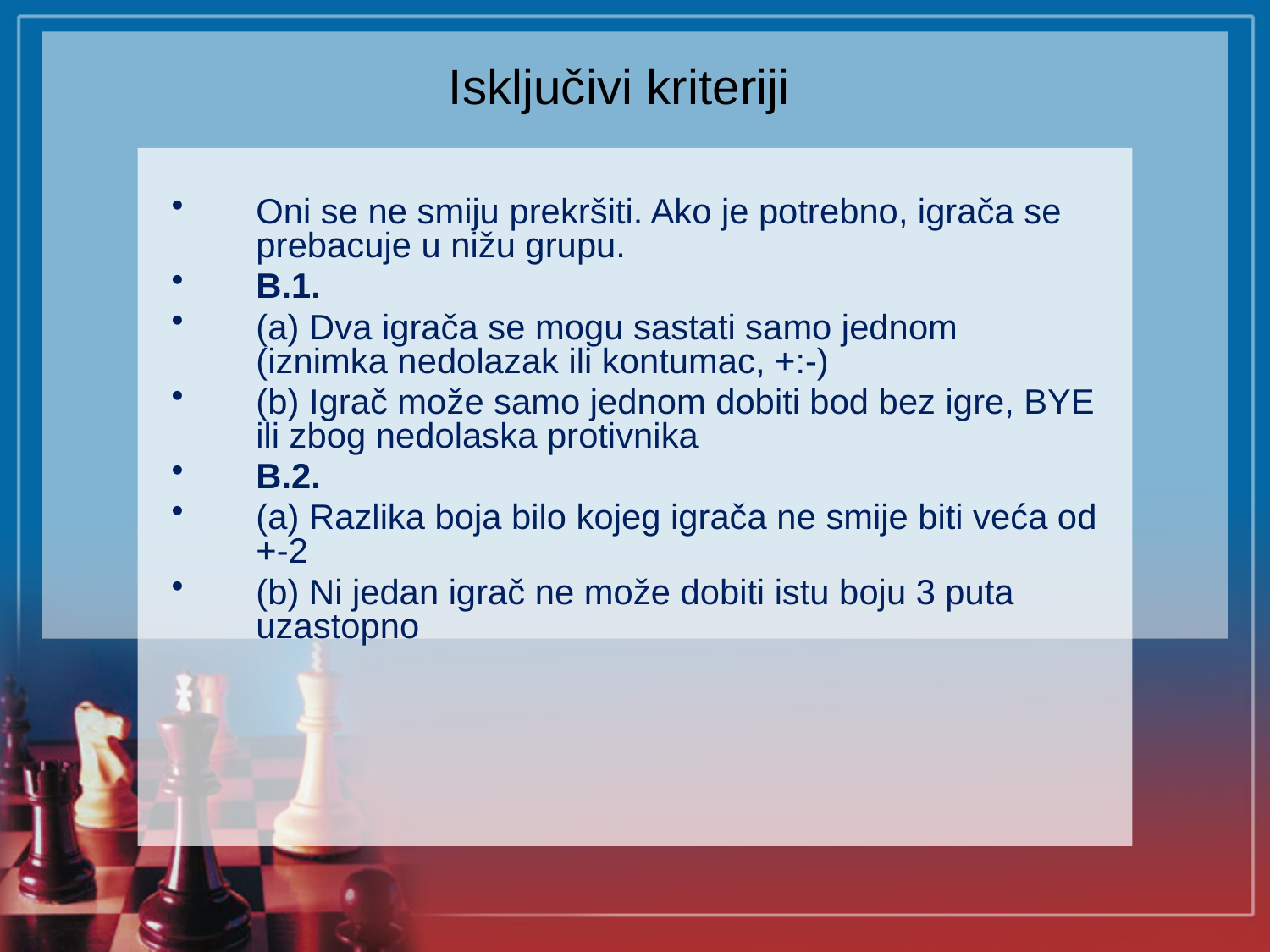

# Isključivi kriteriji
Oni se ne smiju prekršiti. Ako je potrebno, igrača se prebacuje u nižu grupu.
B.1.
(a) Dva igrača se mogu sastati samo jednom (iznimka nedolazak ili kontumac, +:-)
(b) Igrač može samo jednom dobiti bod bez igre, BYE ili zbog nedolaska protivnika
B.2.
(a) Razlika boja bilo kojeg igrača ne smije biti veća od +-2
(b) Ni jedan igrač ne može dobiti istu boju 3 puta uzastopno